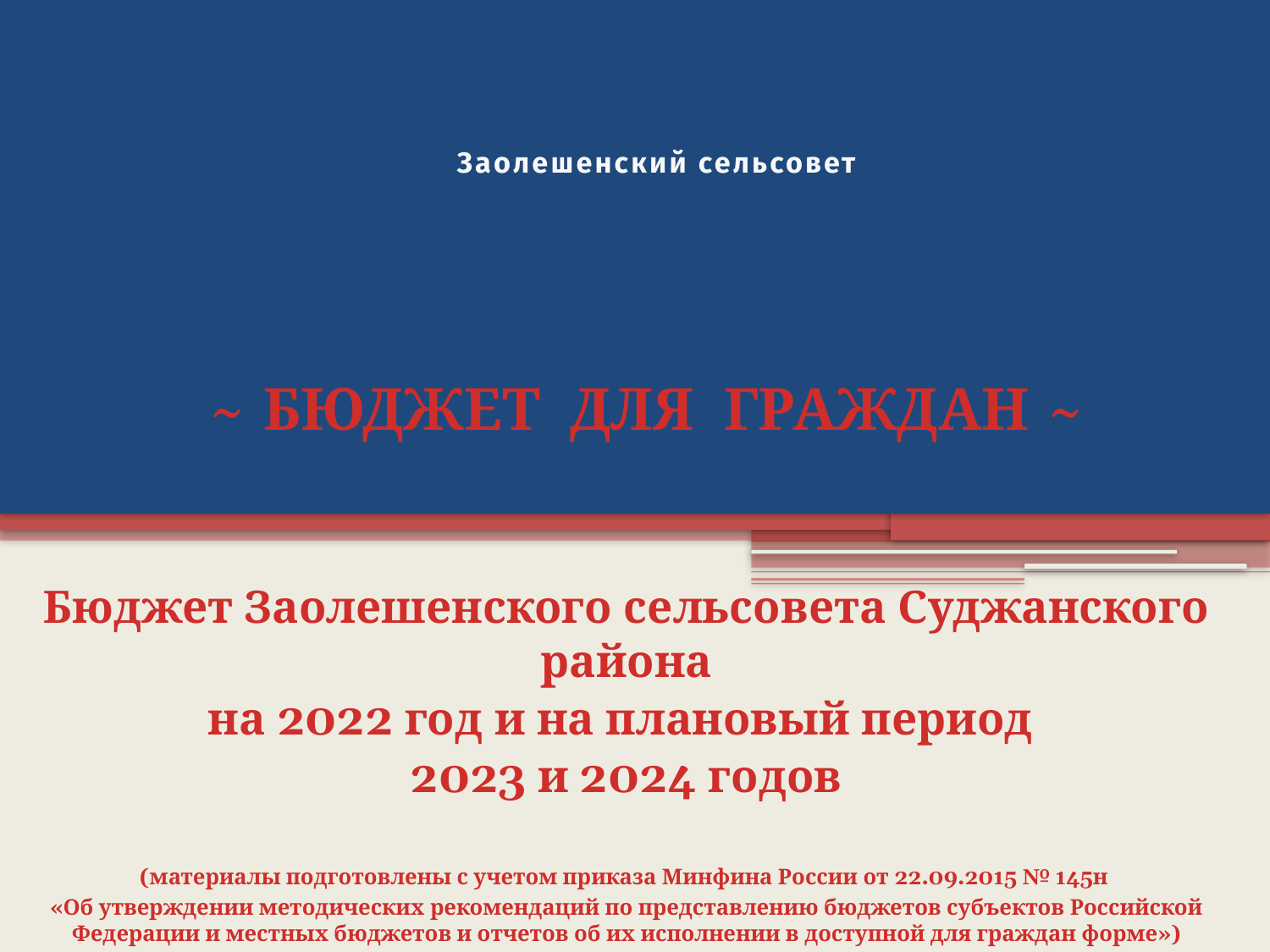

# Заолешенский сельсовет
~ БЮДЖЕТ  ДЛЯ  ГРАЖДАН ~

Бюджет Заолешенского сельсовета Суджанского района
на 2022 год и на плановый период
2023 и 2024 годов

(материалы подготовлены с учетом приказа Минфина России от 22.09.2015 № 145н
«Об утверждении методических рекомендаций по представлению бюджетов субъектов Российской Федерации и местных бюджетов и отчетов об их исполнении в доступной для граждан форме»)